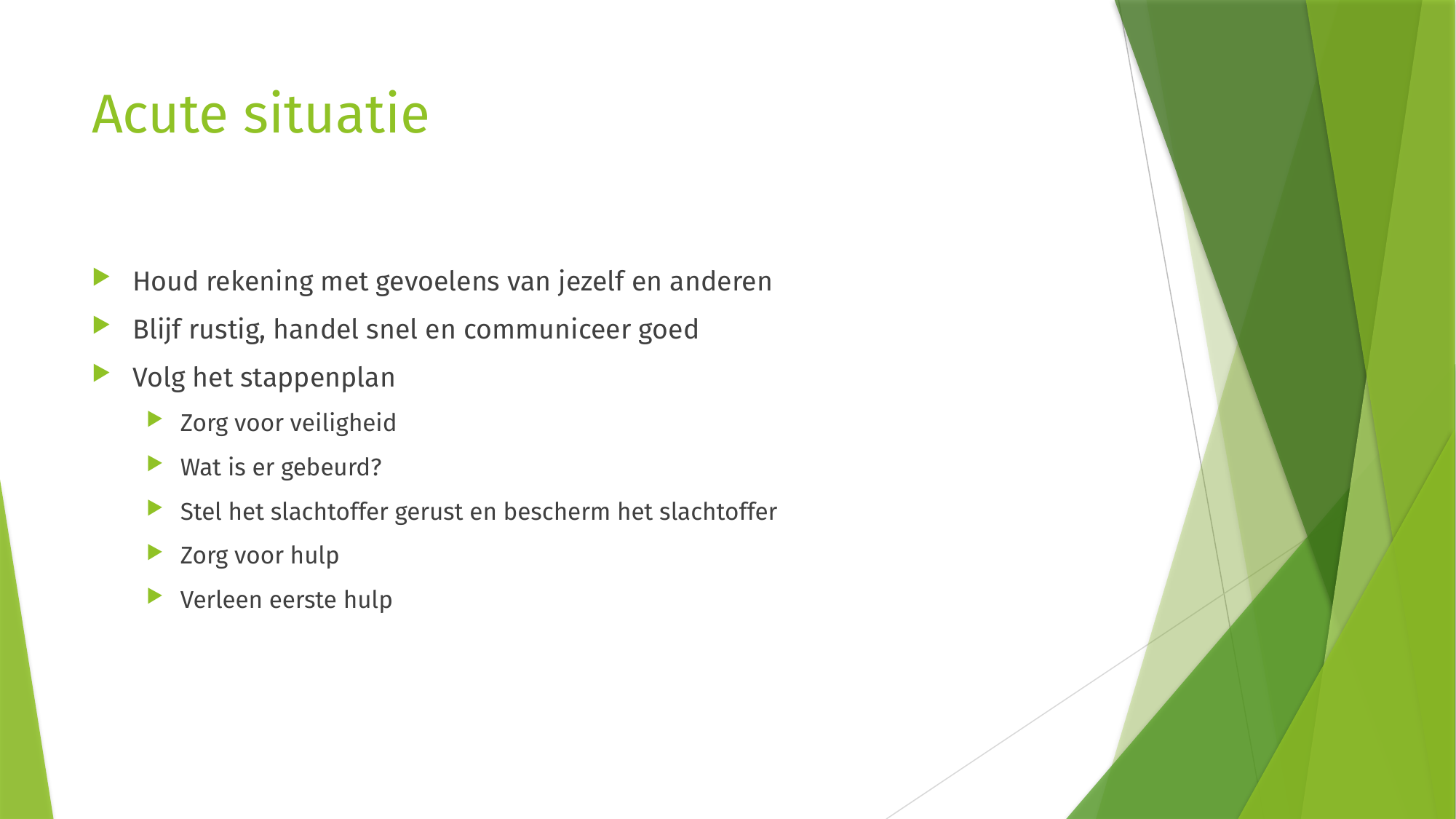

# Acute situatie
Houd rekening met gevoelens van jezelf en anderen
Blijf rustig, handel snel en communiceer goed
Volg het stappenplan
Zorg voor veiligheid
Wat is er gebeurd?
Stel het slachtoffer gerust en bescherm het slachtoffer
Zorg voor hulp
Verleen eerste hulp